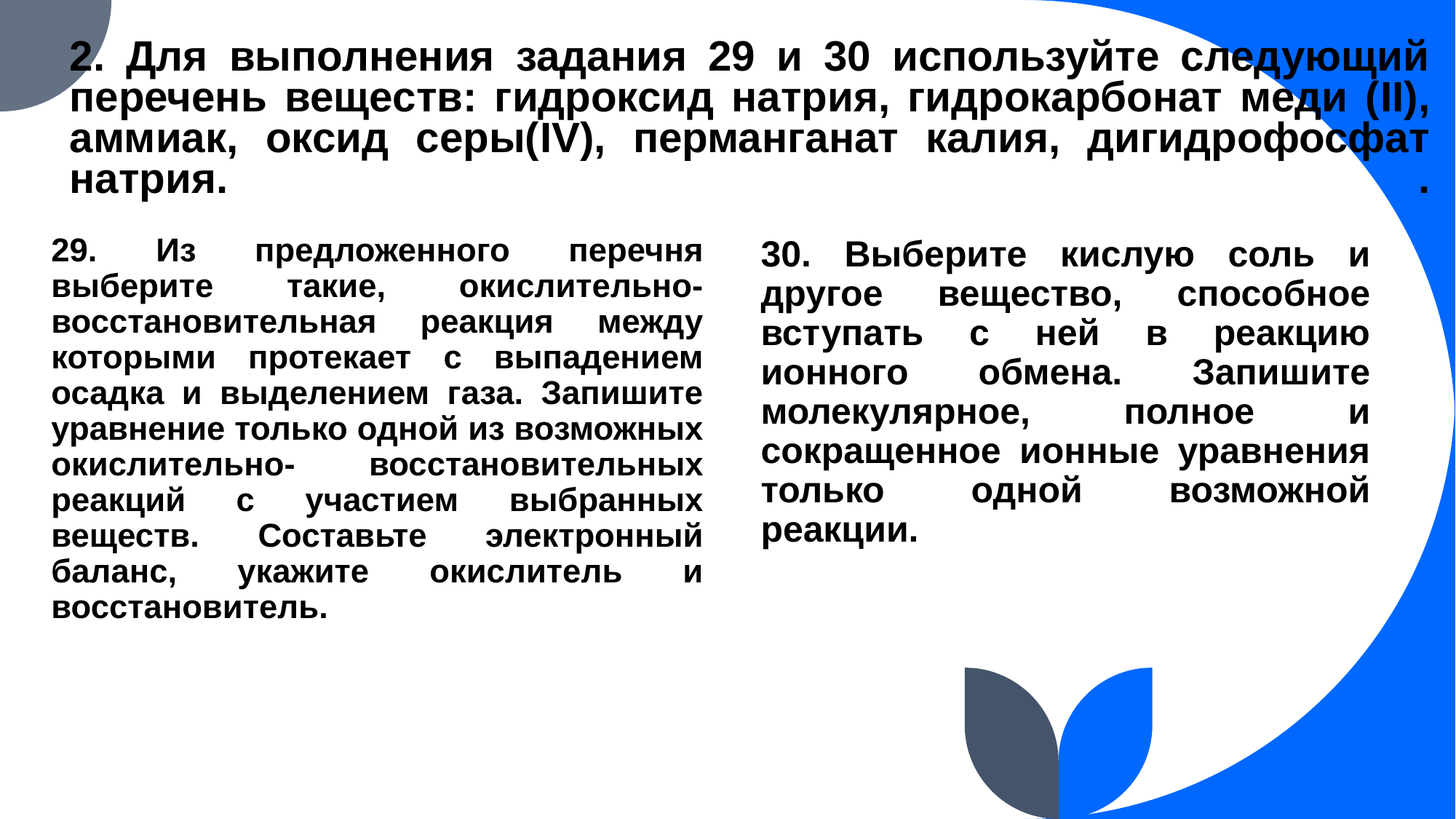

# 2. Для выполнения задания 29 и 30 используйте следующий перечень веществ: гидроксид натрия, гидрокарбонат меди (II), аммиак, оксид серы(IV), перманганат калия, дигидрофосфат натрия. .
29. Из предложенного перечня выберите такие, окислительно-восстановительная реакция между которыми протекает с выпадением осадка и выделением газа. Запишите уравнение только одной из возможных окислительно- восстановительных реакций с участием выбранных веществ. Составьте электронный баланс, укажите окислитель и восстановитель.

30. Выберите кислую соль и другое вещество, способное вступать с ней в реакцию ионного обмена. Запишите молекулярное, полное и сокращенное ионные уравнения только одной возможной реакции.